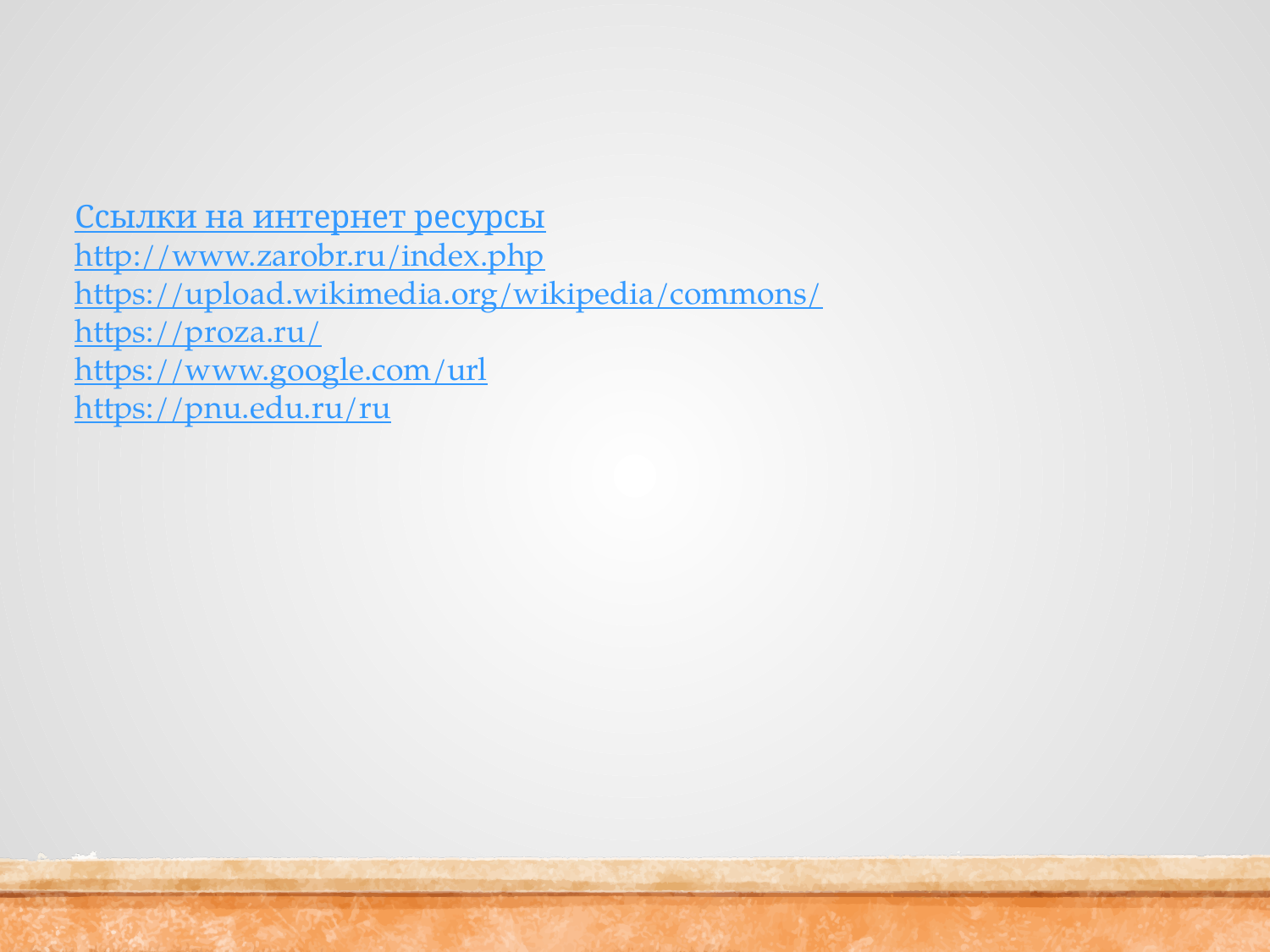

Ссылки на интернет ресурсы
http://www.zarobr.ru/index.php
https://upload.wikimedia.org/wikipedia/commons/
https://proza.ru/
https://www.google.com/url
https://pnu.edu.ru/ru